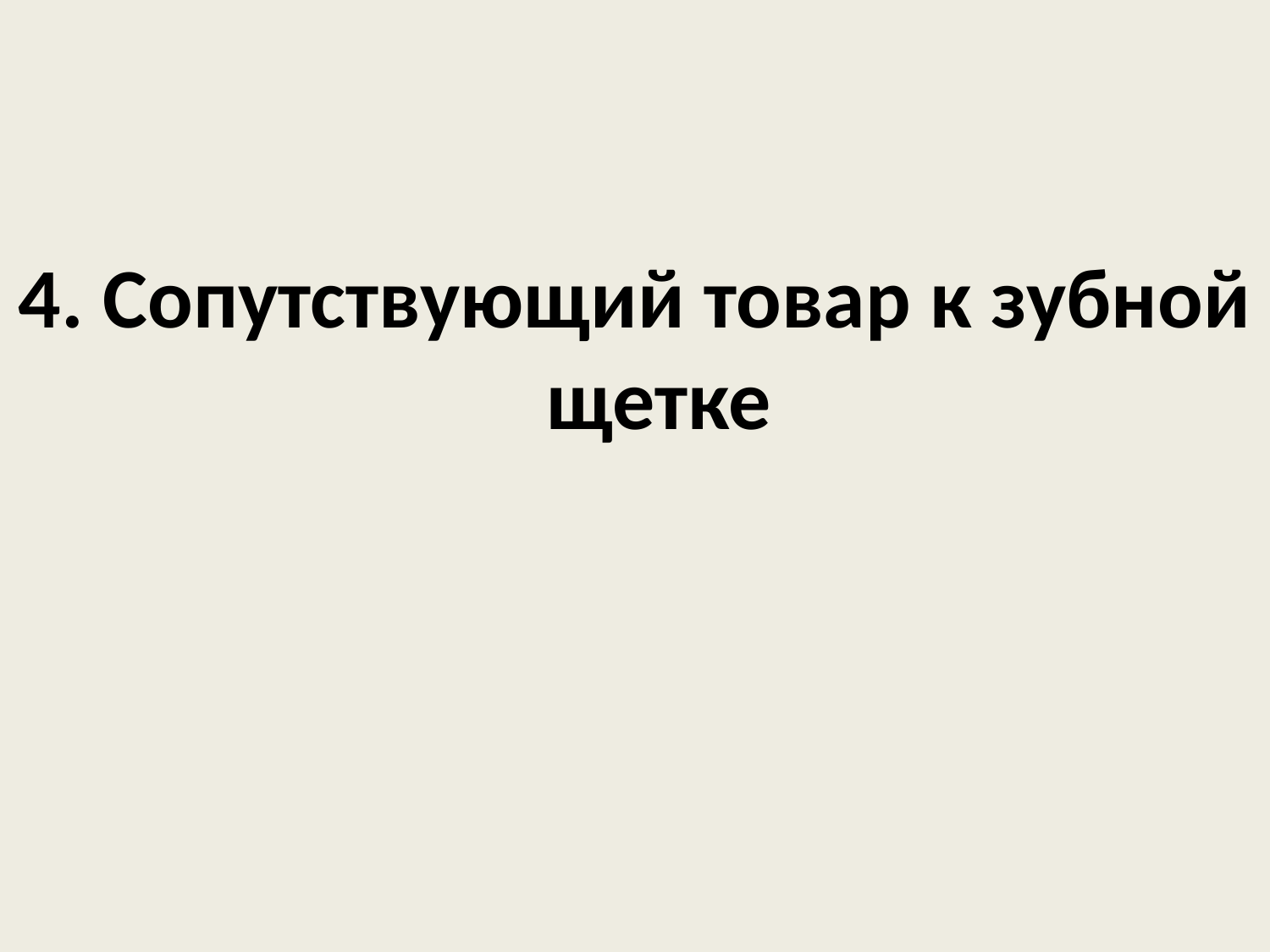

4. Сопутствующий товар к зубной щетке
#